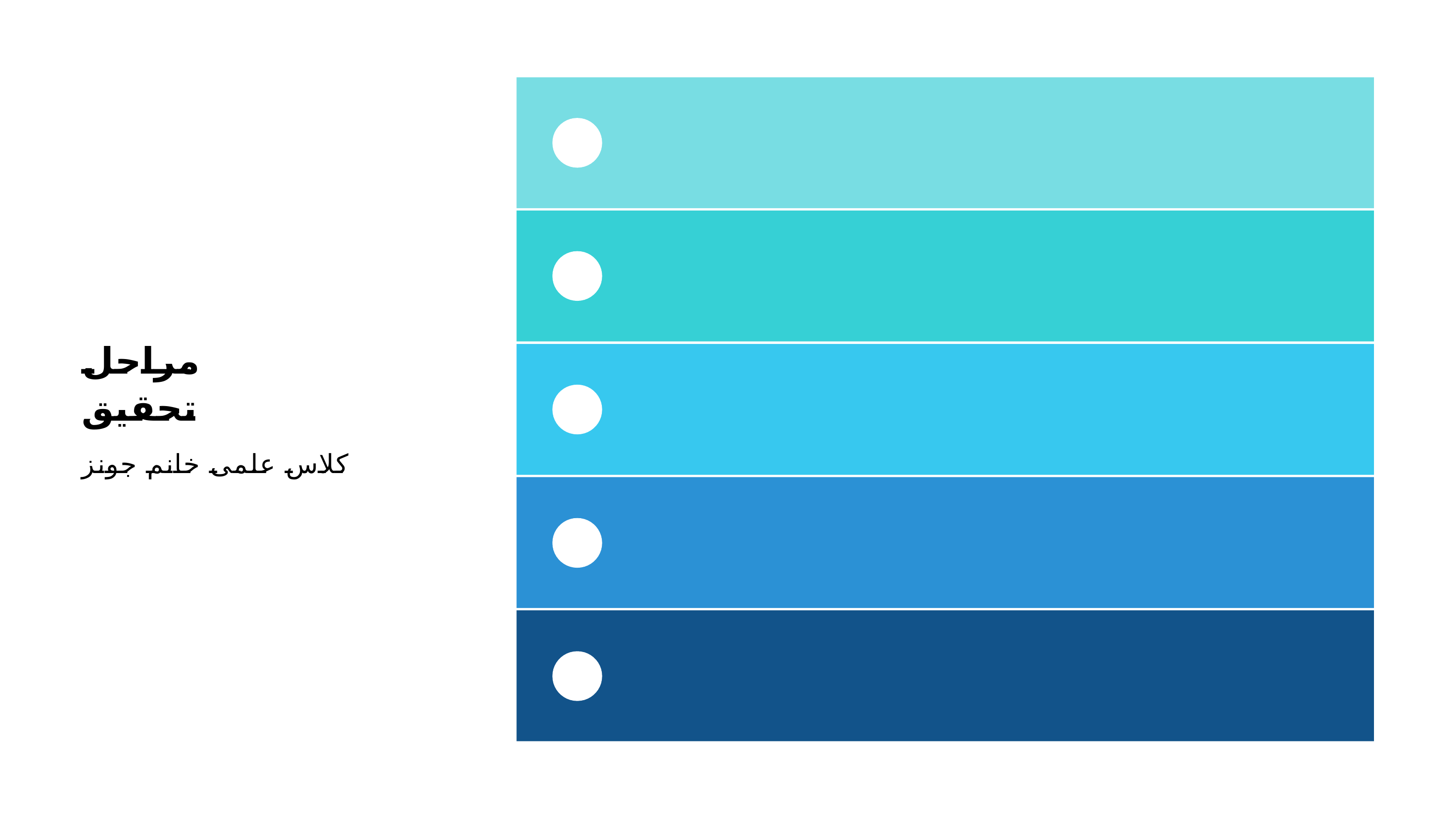

| 1 | PROBLEM | Identify a problem and form a thesis statement. |
| --- | --- | --- |
| 2 | READ | Review literature related to your topic. |
| 3 | HYPOTHESIZE | Come up with an educated guess based on your research. |
| 4 | RESEARCH | Read resources to support your hypothesis. |
| 5 | CONCLUSION | Interpret the results and write your conclusion. |

# مراحل تحقیق
کلاس علمی خانم جونز